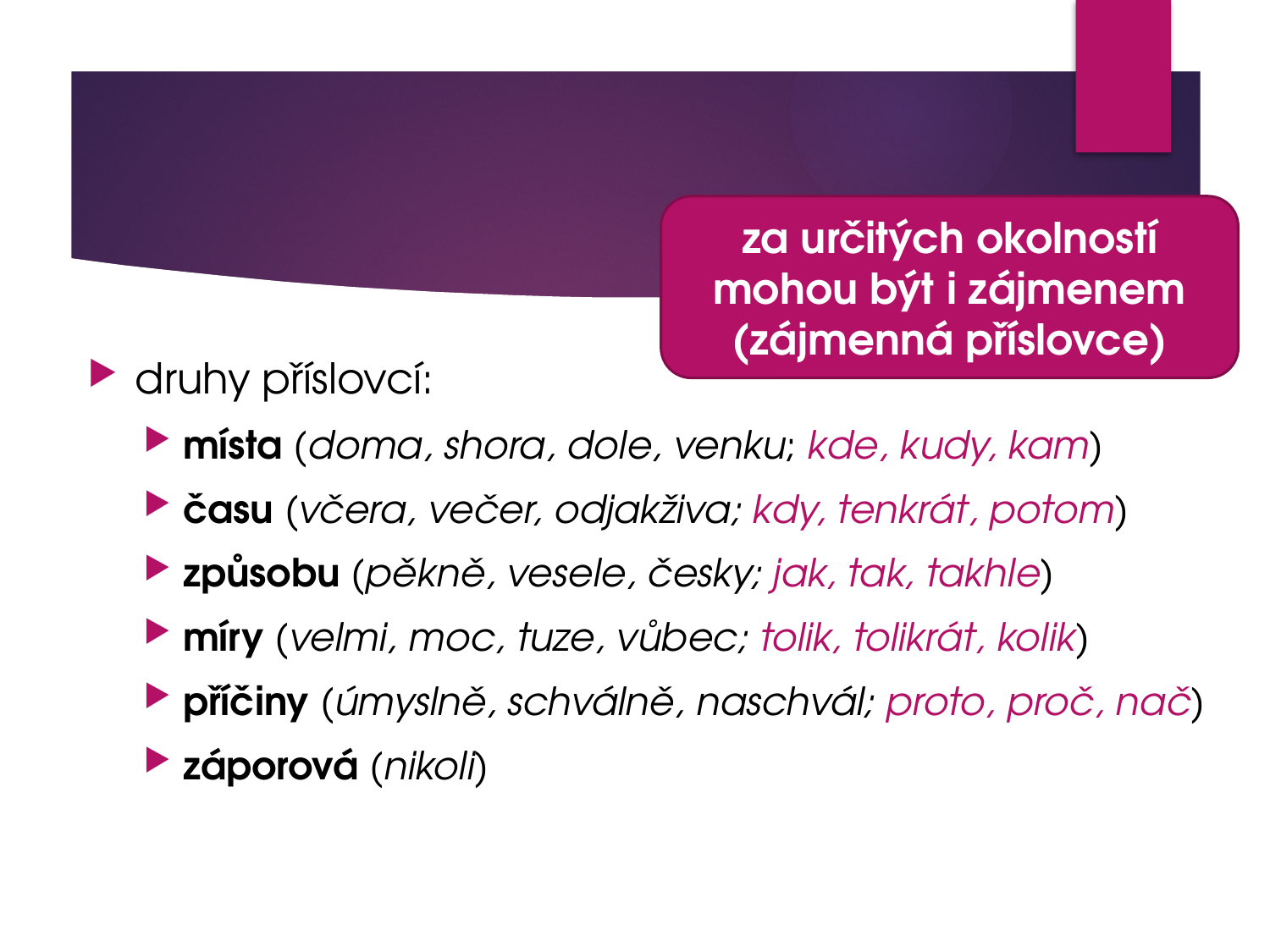

#
za určitých okolností mohou být i zájmenem (zájmenná příslovce)
druhy příslovcí:
místa (doma, shora, dole, venku; kde, kudy, kam)
času (včera, večer, odjakživa; kdy, tenkrát, potom)
způsobu (pěkně, vesele, česky; jak, tak, takhle)
míry (velmi, moc, tuze, vůbec; tolik, tolikrát, kolik)
příčiny (úmyslně, schválně, naschvál; proto, proč, nač)
záporová (nikoli)